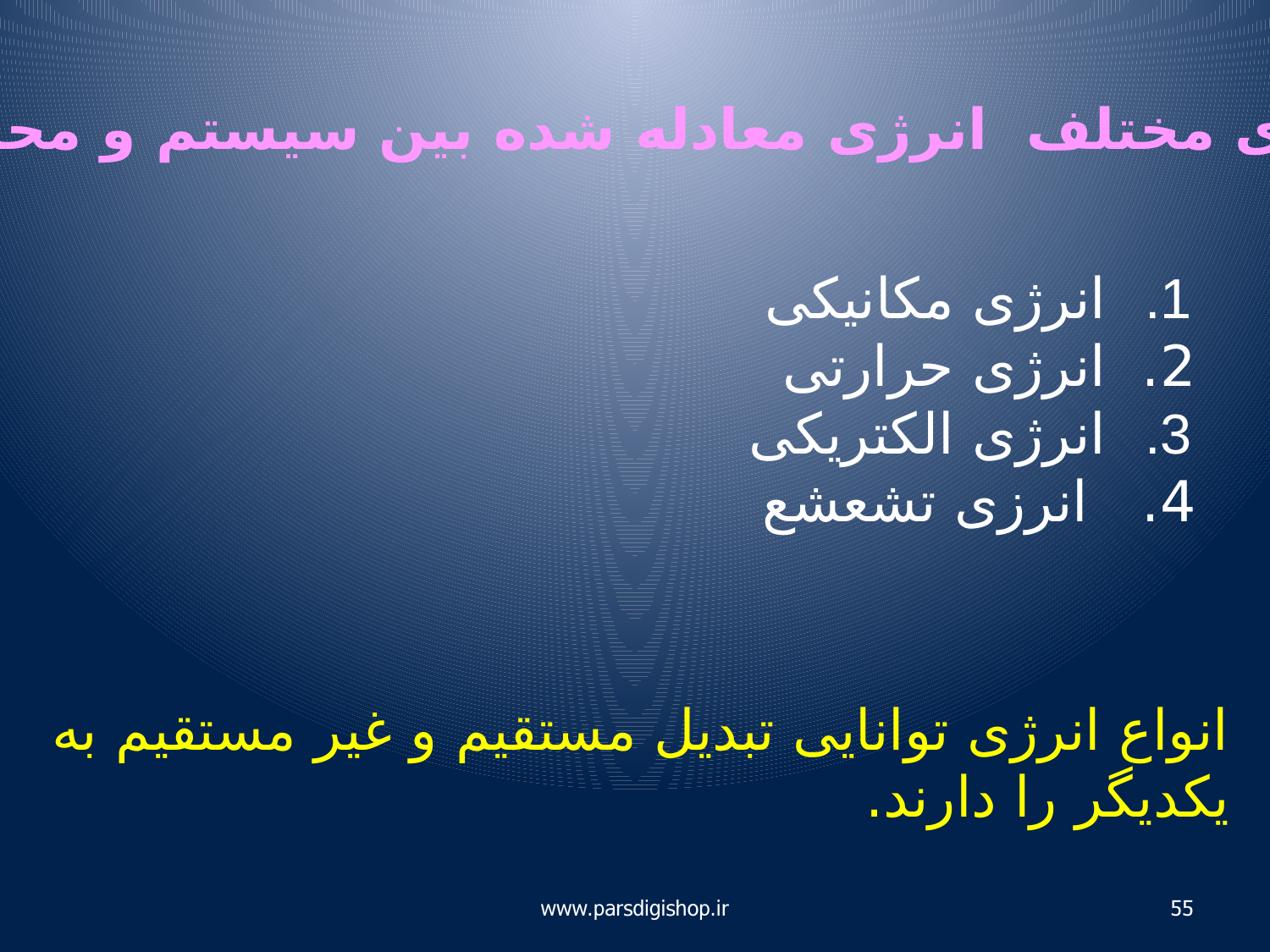

صورت های مختلف  انرژی معادله شده بین سیستم و محیط خارج :
  انرژی مکانیکی
2.  انرژی حرارتی
  انرژی الکتریکی
4.   انرزی تشعشع
انواع انرژی توانایی تبدیل مستقیم و غیر مستقیم به یکدیگر را دارند.
www.parsdigishop.ir
55